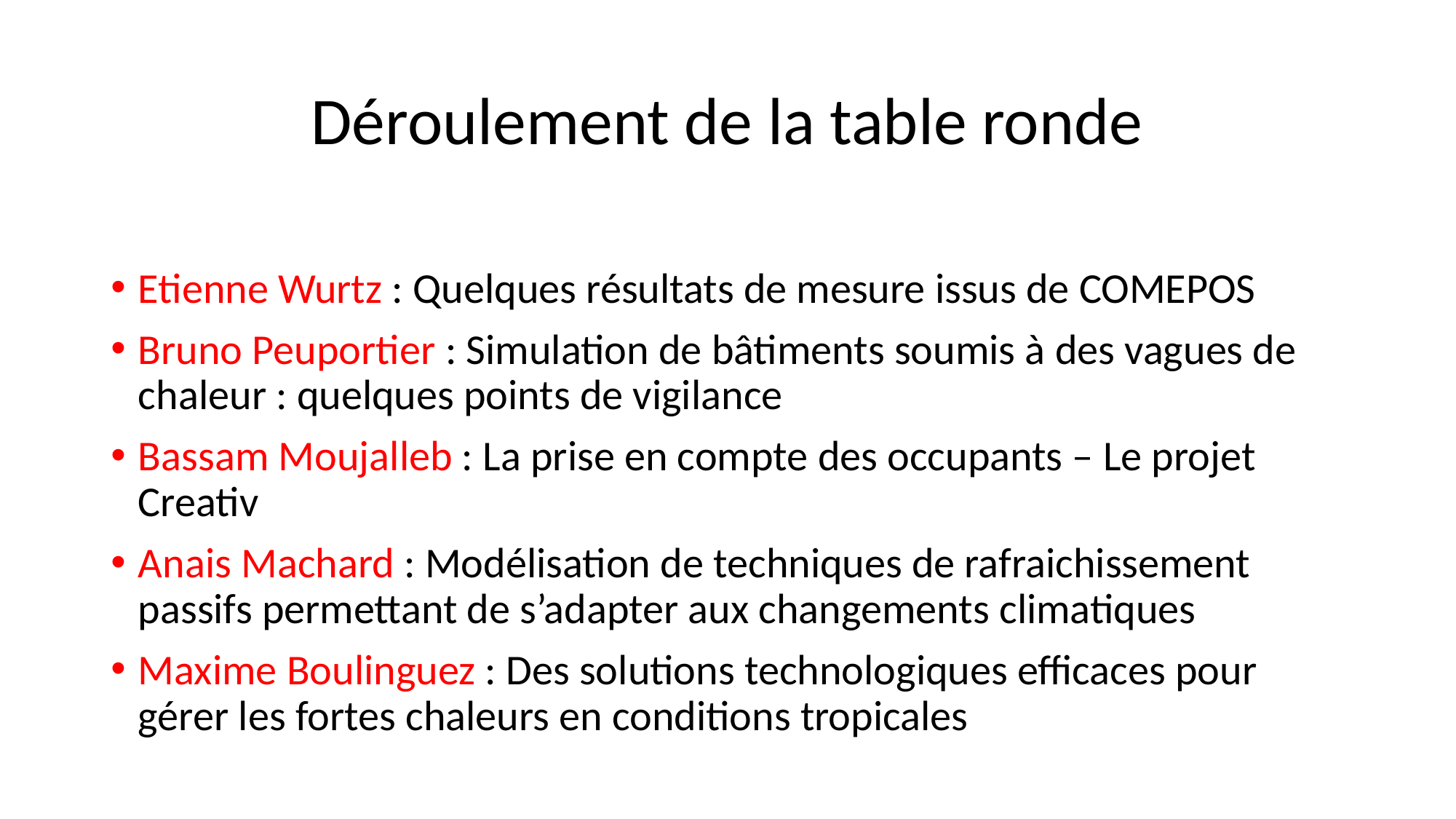

# Déroulement de la table ronde
Etienne Wurtz : Quelques résultats de mesure issus de COMEPOS
Bruno Peuportier : Simulation de bâtiments soumis à des vagues de chaleur : quelques points de vigilance
Bassam Moujalleb : La prise en compte des occupants – Le projet Creativ
Anais Machard : Modélisation de techniques de rafraichissement passifs permettant de s’adapter aux changements climatiques
Maxime Boulinguez : Des solutions technologiques efficaces pour gérer les fortes chaleurs en conditions tropicales